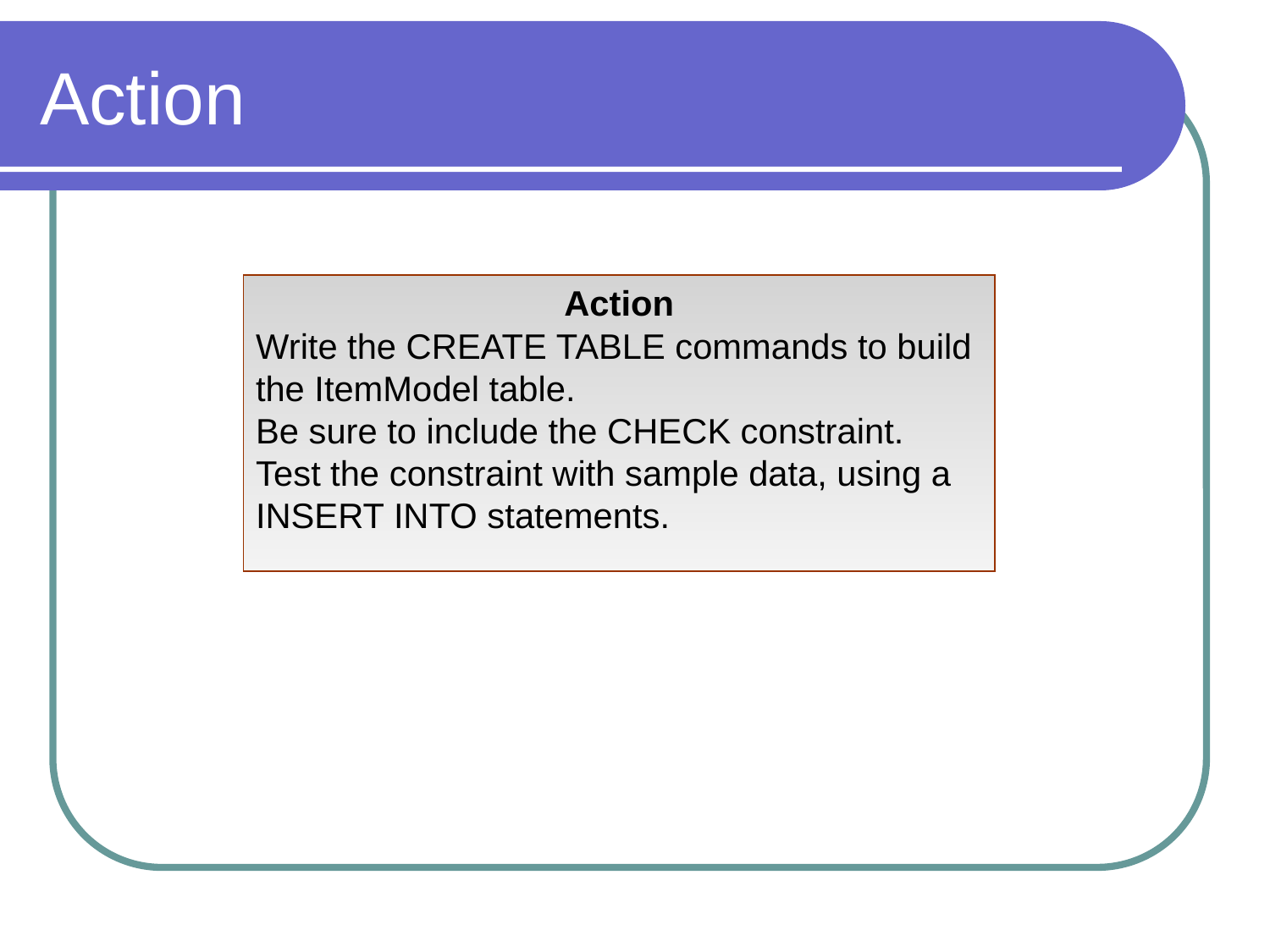

# Action
Action
Write the CREATE TABLE commands to build the ItemModel table.
Be sure to include the CHECK constraint.
Test the constraint with sample data, using a INSERT INTO statements.